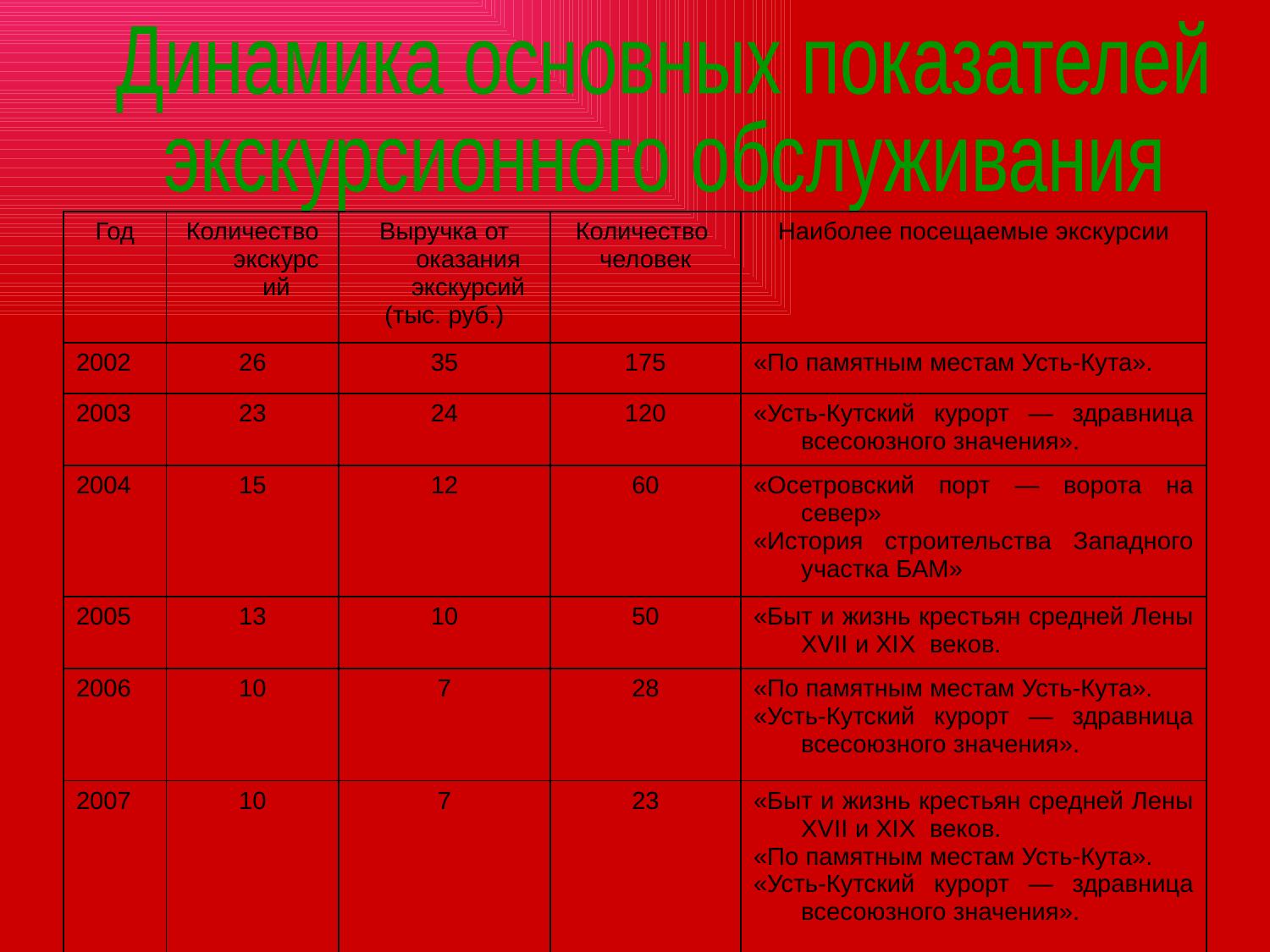

Динамика основных показателей
экскурсионного обслуживания
| Год | Количество экскурсий | Выручка от оказания экскурсий (тыс. руб.) | Количество человек | Наиболее посещаемые экскурсии |
| --- | --- | --- | --- | --- |
| 2002 | 26 | 35 | 175 | «По памятным местам Усть-Кута». |
| 2003 | 23 | 24 | 120 | «Усть-Кутский курорт — здравница всесоюзного значения». |
| 2004 | 15 | 12 | 60 | «Осетровский порт — ворота на север» «История строительства Западного участка БАМ» |
| 2005 | 13 | 10 | 50 | «Быт и жизнь крестьян средней Лены XVII и XIX веков. |
| 2006 | 10 | 7 | 28 | «По памятным местам Усть-Кута». «Усть-Кутский курорт — здравница всесоюзного значения». |
| 2007 | 10 | 7 | 23 | «Быт и жизнь крестьян средней Лены XVII и XIX веков. «По памятным местам Усть-Кута». «Усть-Кутский курорт — здравница всесоюзного значения». |